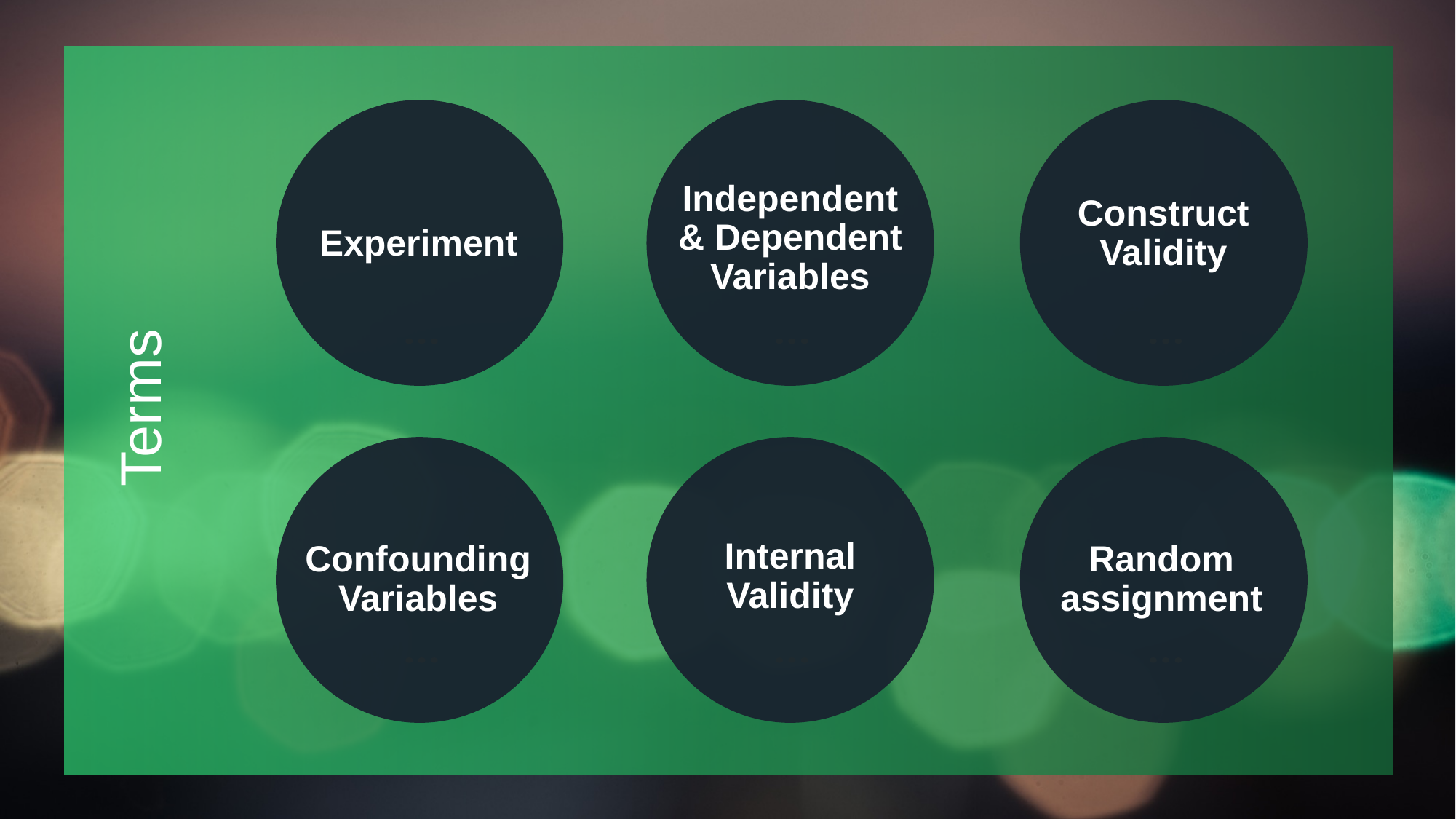

Construct Validity
Experiment
Independent & Dependent Variables

# Terms
Internal Validity
Confounding Variables

Random assignment